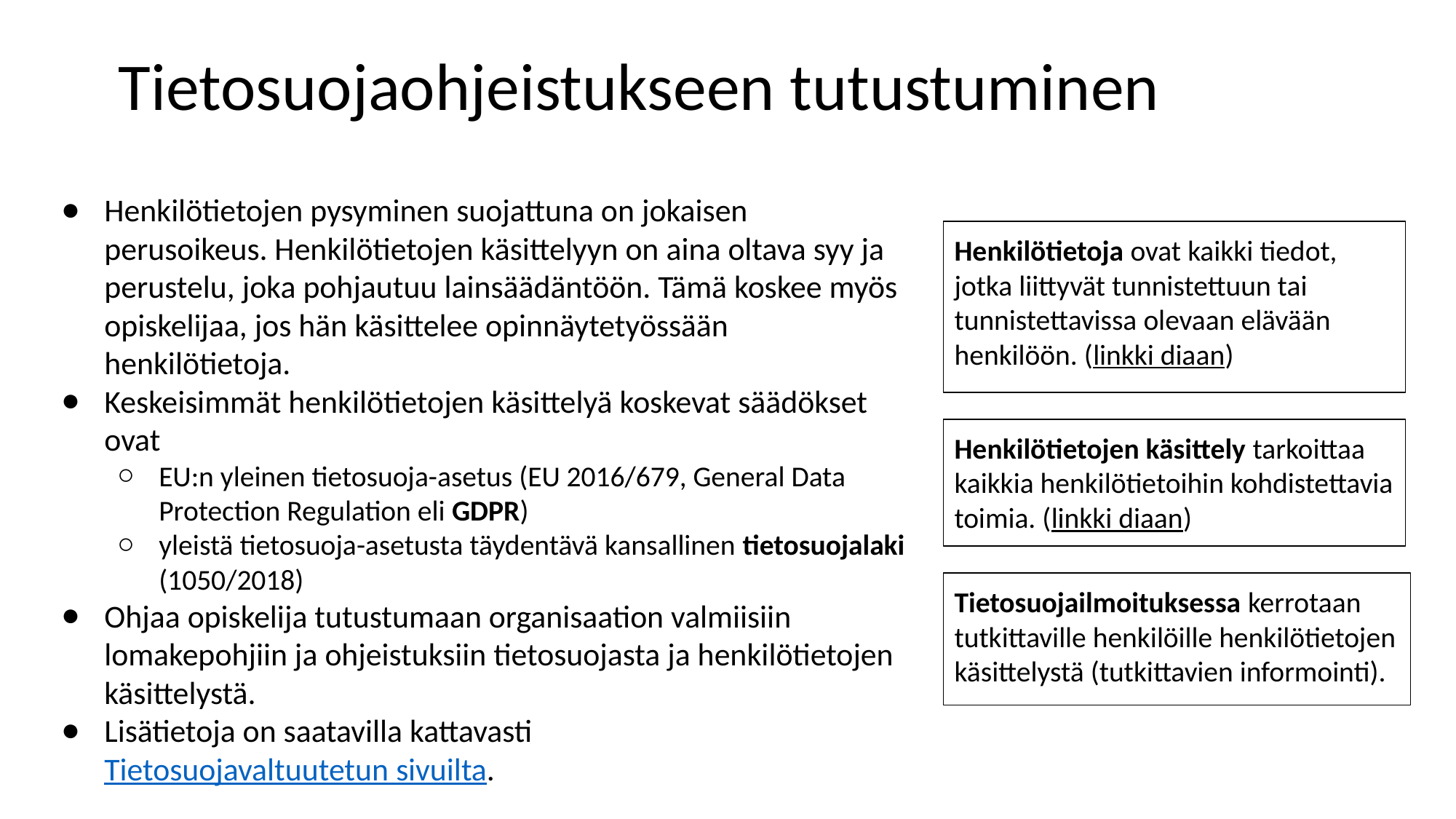

# Tietosuojaohjeistukseen tutustuminen
Henkilötietojen pysyminen suojattuna on jokaisen perusoikeus. Henkilötietojen käsittelyyn on aina oltava syy ja perustelu, joka pohjautuu lainsäädäntöön. Tämä koskee myös opiskelijaa, jos hän käsittelee opinnäytetyössään henkilötietoja.
Keskeisimmät henkilötietojen käsittelyä koskevat säädökset ovat
EU:n yleinen tietosuoja-asetus (EU 2016/679, General Data Protection Regulation eli GDPR)
yleistä tietosuoja-asetusta täydentävä kansallinen tietosuojalaki (1050/2018)
Ohjaa opiskelija tutustumaan organisaation valmiisiin lomakepohjiin ja ohjeistuksiin tietosuojasta ja henkilötietojen käsittelystä.
Lisätietoja on saatavilla kattavasti Tietosuojavaltuutetun sivuilta.
Henkilötietoja ovat kaikki tiedot, jotka liittyvät tunnistettuun tai tunnistettavissa olevaan elävään henkilöön. (linkki diaan)
Henkilötietojen käsittely tarkoittaa kaikkia henkilötietoihin kohdistettavia toimia. (linkki diaan)
Tietosuojailmoituksessa kerrotaan tutkittaville henkilöille henkilötietojen käsittelystä (tutkittavien informointi).